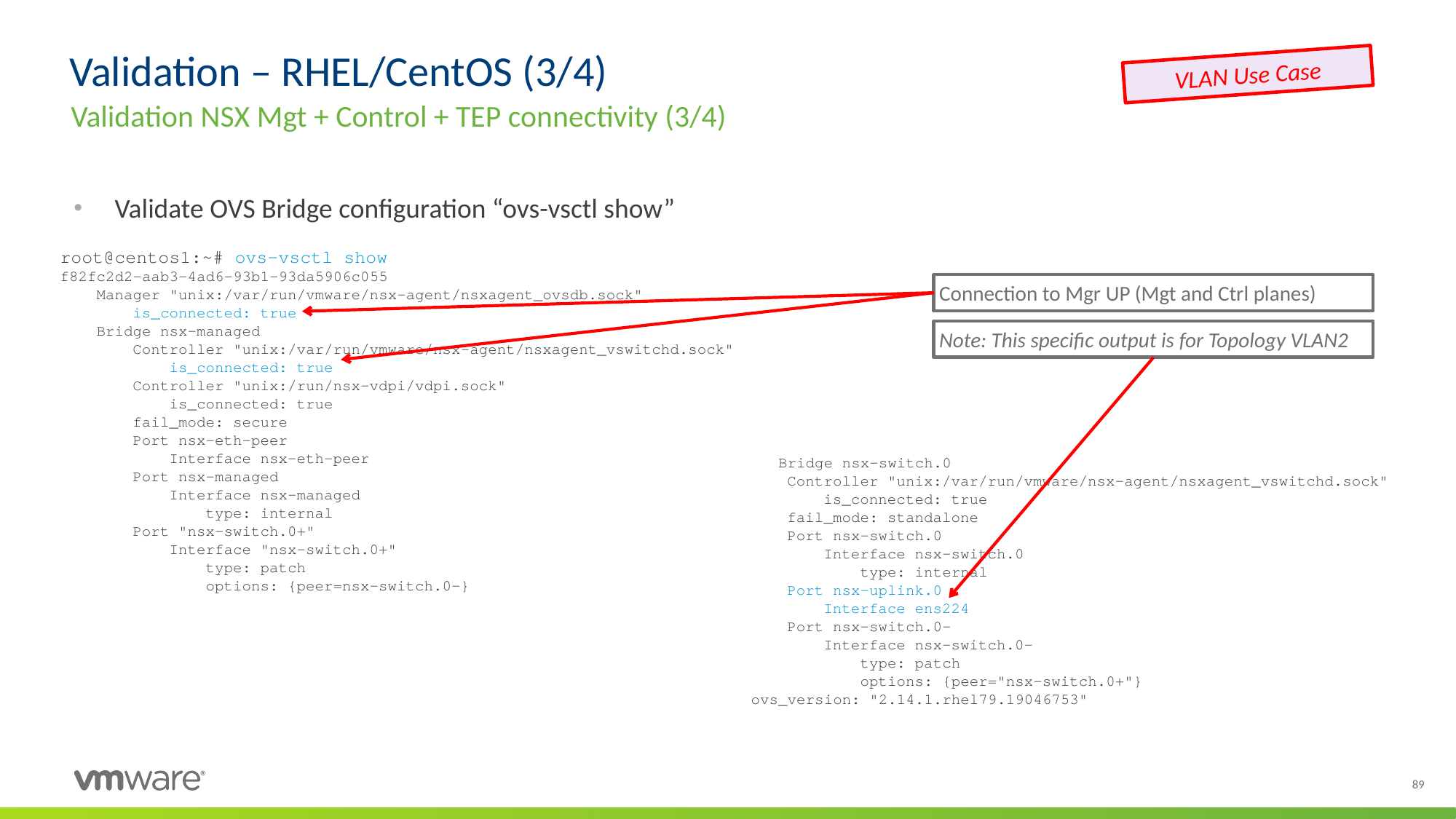

# Validation – RHEL/CentOS (3/4)
VLAN Use Case
Validation NSX Mgt + Control + TEP connectivity (3/4)
Validate OVS Bridge configuration “ovs-vsctl show”

root@centos1:~# ovs-vsctl show
f82fc2d2-aab3-4ad6-93b1-93da5906c055
    Manager "unix:/var/run/vmware/nsx-agent/nsxagent_ovsdb.sock"
        is_connected: true
    Bridge nsx-managed
        Controller "unix:/var/run/vmware/nsx-agent/nsxagent_vswitchd.sock"
            is_connected: true
        Controller "unix:/run/nsx-vdpi/vdpi.sock"
            is_connected: true
        fail_mode: secure
        Port nsx-eth-peer
            Interface nsx-eth-peer
        Port nsx-managed
            Interface nsx-managed
                type: internal
        Port "nsx-switch.0+"
            Interface "nsx-switch.0+"
                type: patch
                options: {peer=nsx-switch.0-}

Connection to Mgr UP (Mgt and Ctrl planes)
Note: This specific output is for Topology VLAN2
      Bridge nsx-switch.0
        Controller "unix:/var/run/vmware/nsx-agent/nsxagent_vswitchd.sock"
            is_connected: true
        fail_mode: standalone
        Port nsx-switch.0
            Interface nsx-switch.0
                type: internal
        Port nsx-uplink.0
            Interface ens224
        Port nsx-switch.0-
            Interface nsx-switch.0-
                type: patch
                options: {peer="nsx-switch.0+"}
    ovs_version: "2.14.1.rhel79.19046753"